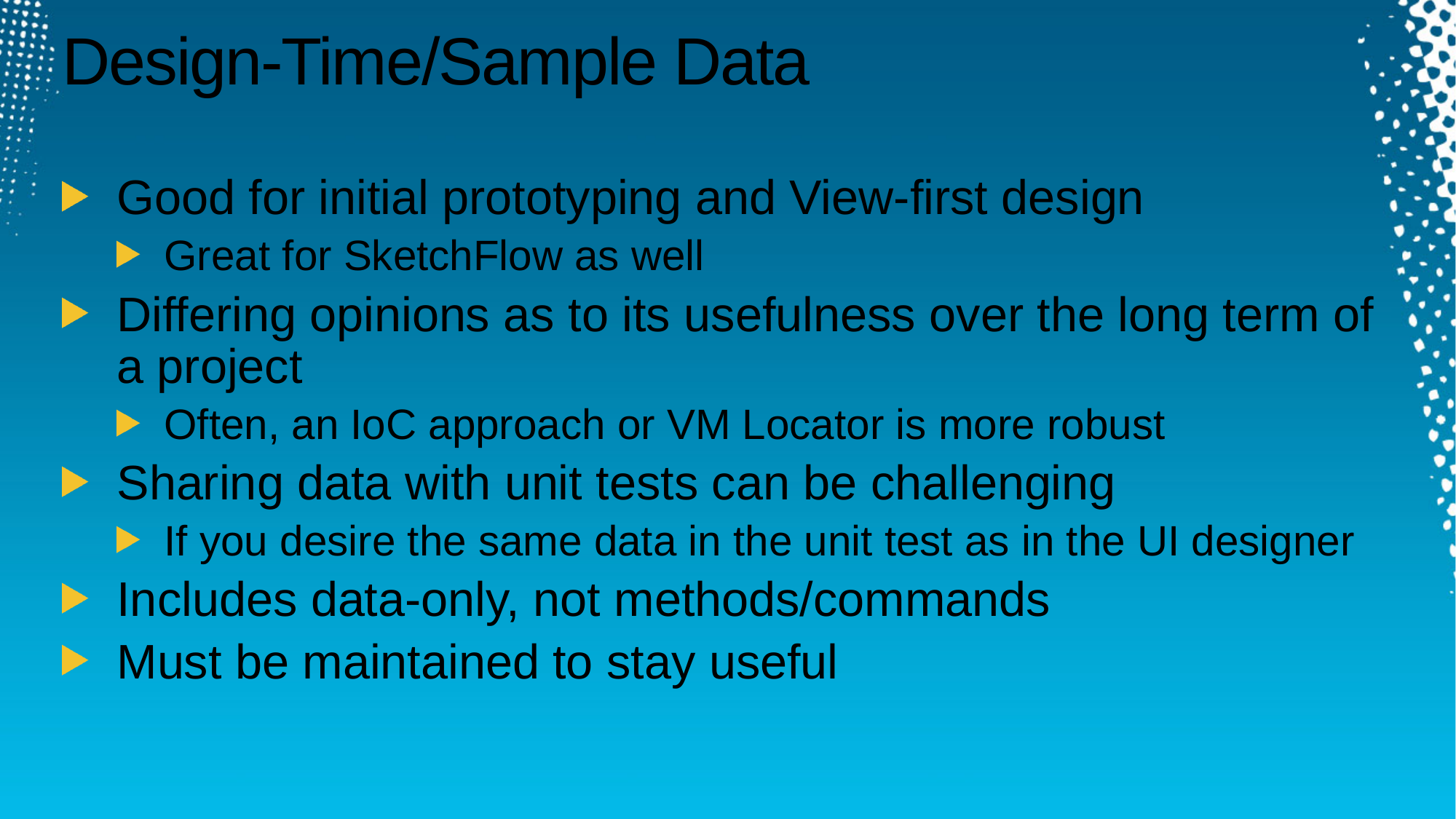

# Design-Time/Sample Data
Good for initial prototyping and View-first design
Great for SketchFlow as well
Differing opinions as to its usefulness over the long term of a project
Often, an IoC approach or VM Locator is more robust
Sharing data with unit tests can be challenging
If you desire the same data in the unit test as in the UI designer
Includes data-only, not methods/commands
Must be maintained to stay useful